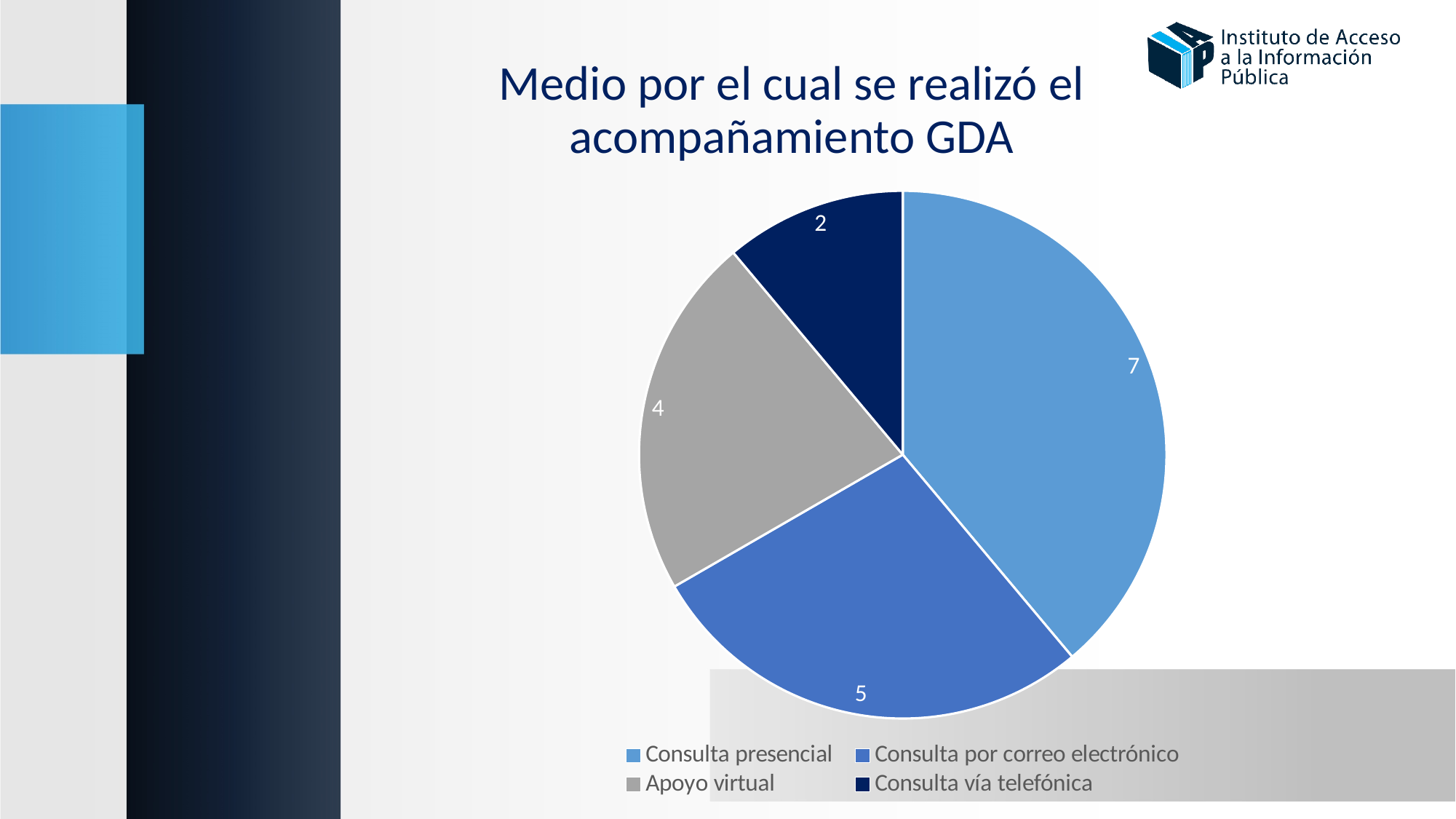

Medio por el cual se realizó el acompañamiento GDA

### Chart

| Category |  |
|---|---|
| Consulta presencial  | 7.0 |
| Consulta por correo electrónico | 5.0 |
| Apoyo virtual | 4.0 |
| Consulta vía telefónica | 2.0 |

### Chart

| Category |
|---|